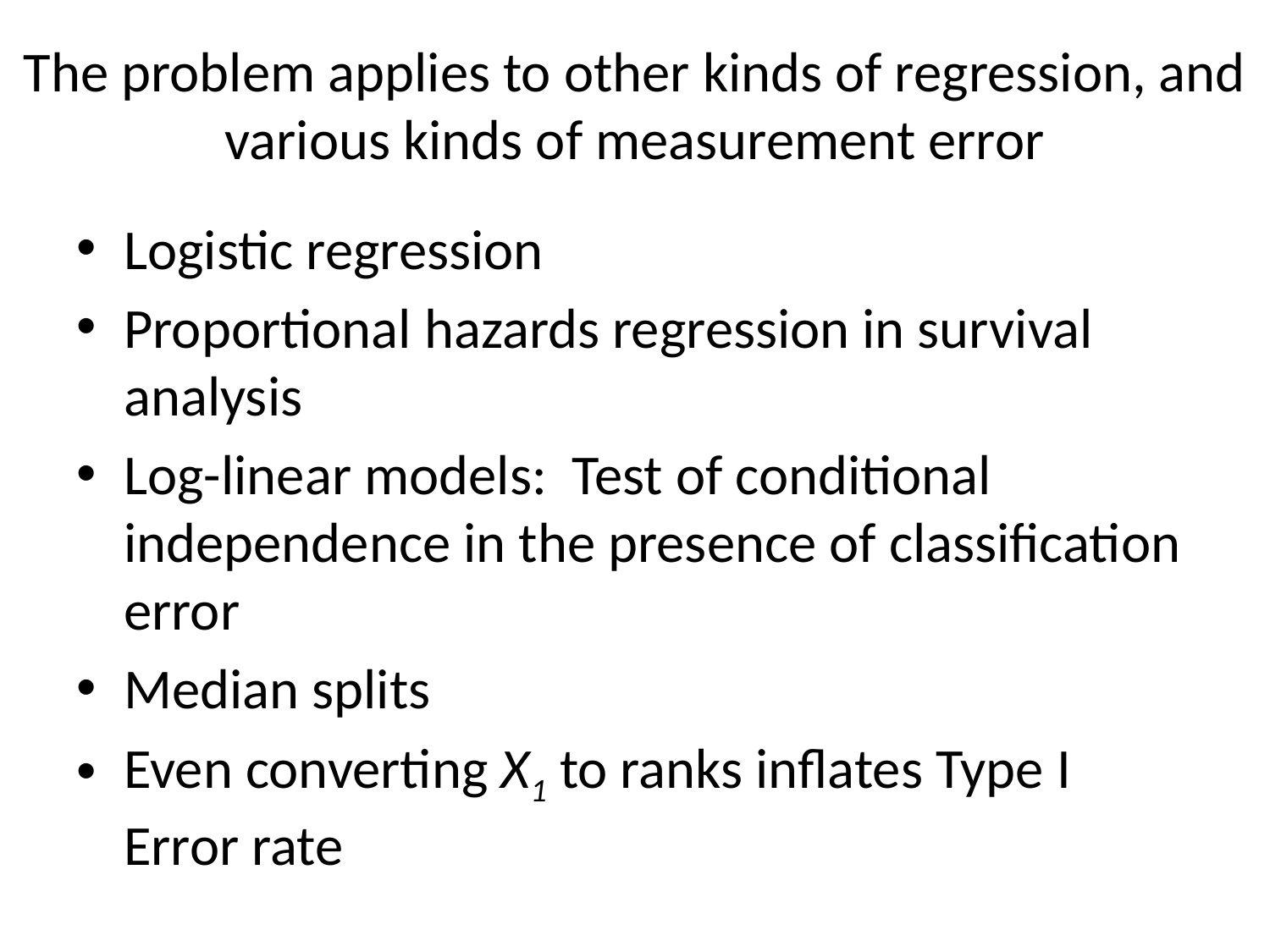

# The problem applies to other kinds of regression, and various kinds of measurement error
Logistic regression
Proportional hazards regression in survival analysis
Log-linear models:  Test of conditional independence in the presence of classification error
Median splits
Even converting X1 to ranks inflates Type I Error rate